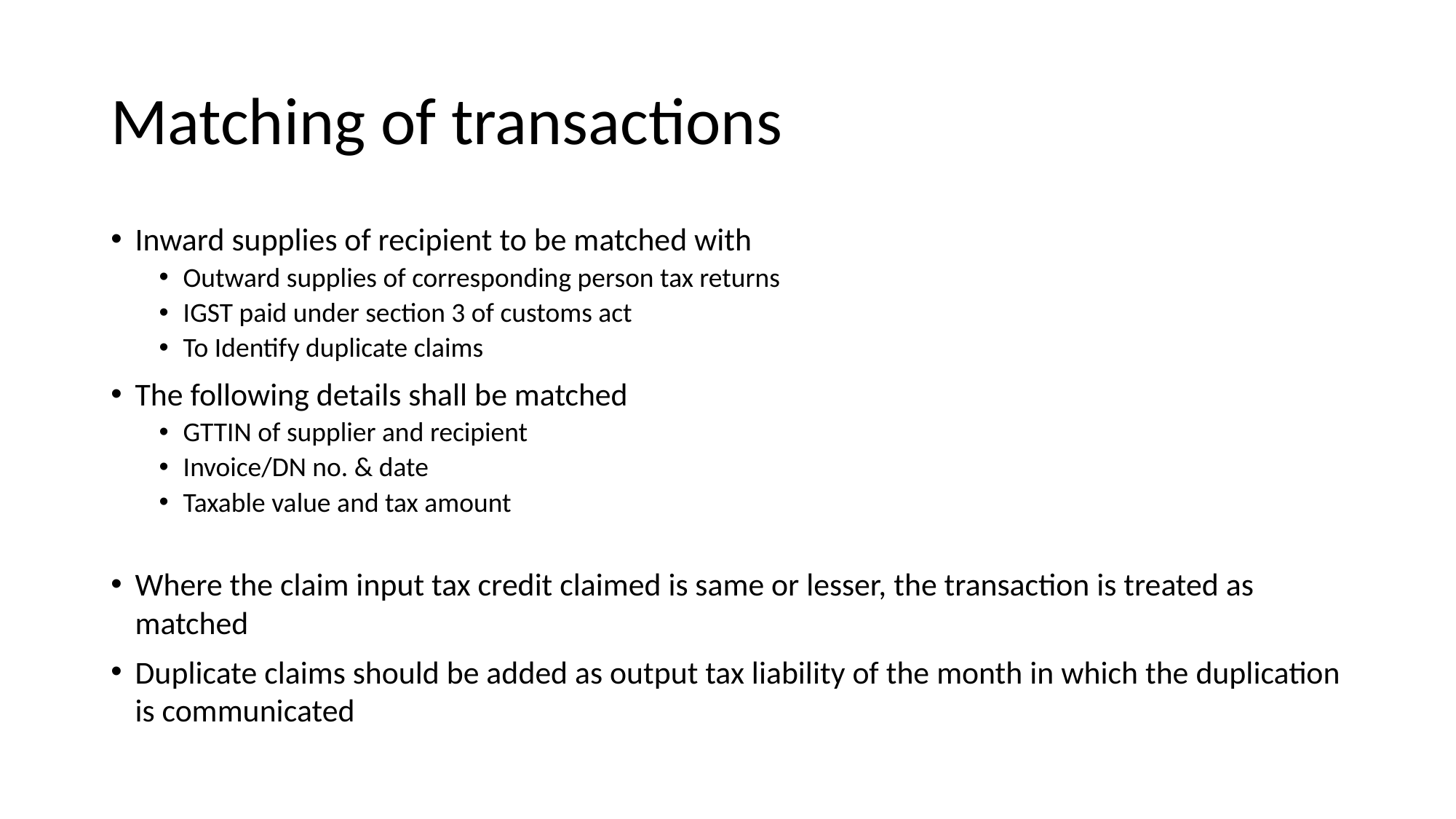

# Matching of transactions
Inward supplies of recipient to be matched with
Outward supplies of corresponding person tax returns
IGST paid under section 3 of customs act
To Identify duplicate claims
The following details shall be matched
GTTIN of supplier and recipient
Invoice/DN no. & date
Taxable value and tax amount

Where the claim input tax credit claimed is same or lesser, the transaction is treated as matched
Duplicate claims should be added as output tax liability of the month in which the duplication is communicated